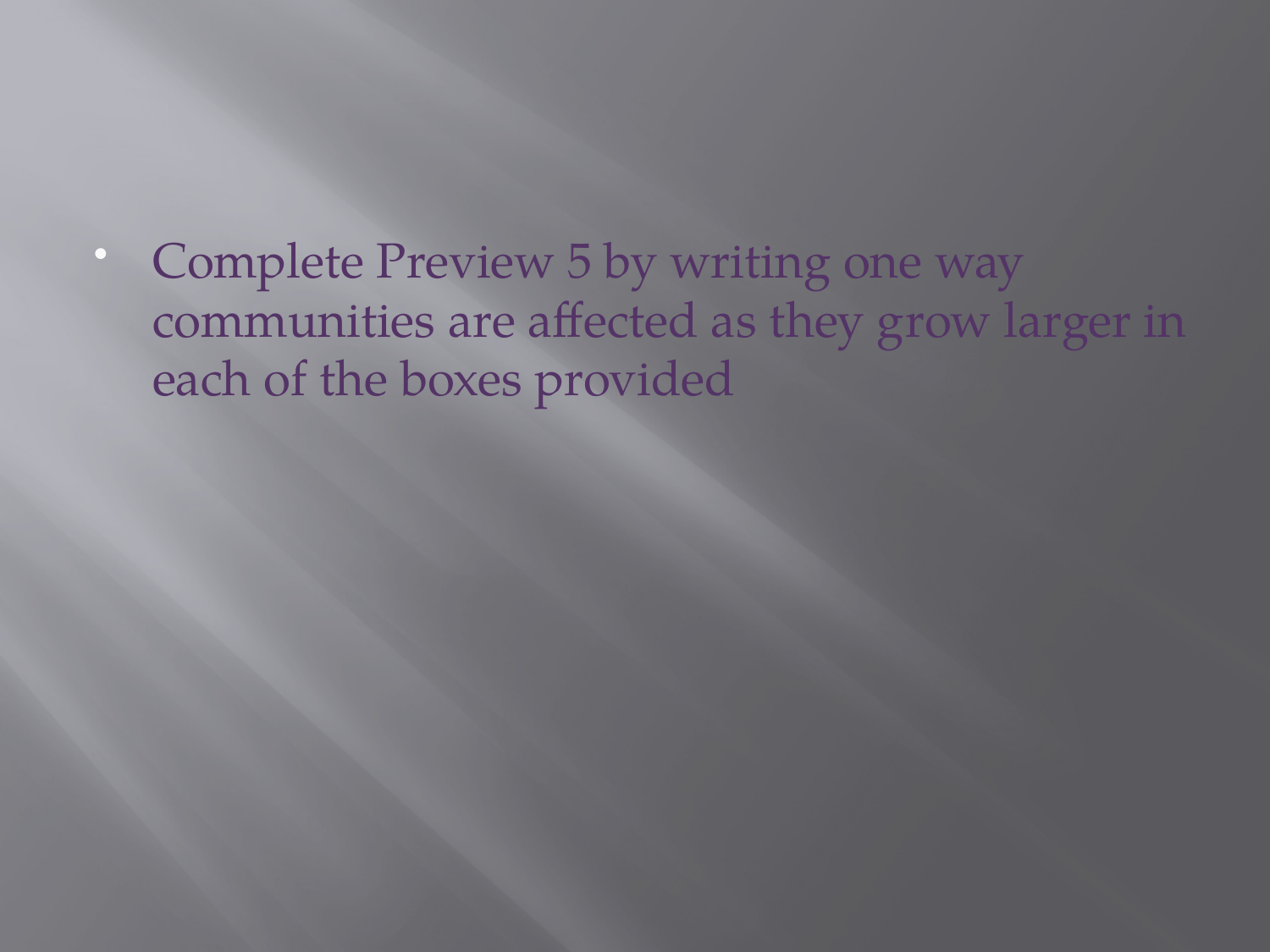

#
Complete Preview 5 by writing one way communities are affected as they grow larger in each of the boxes provided